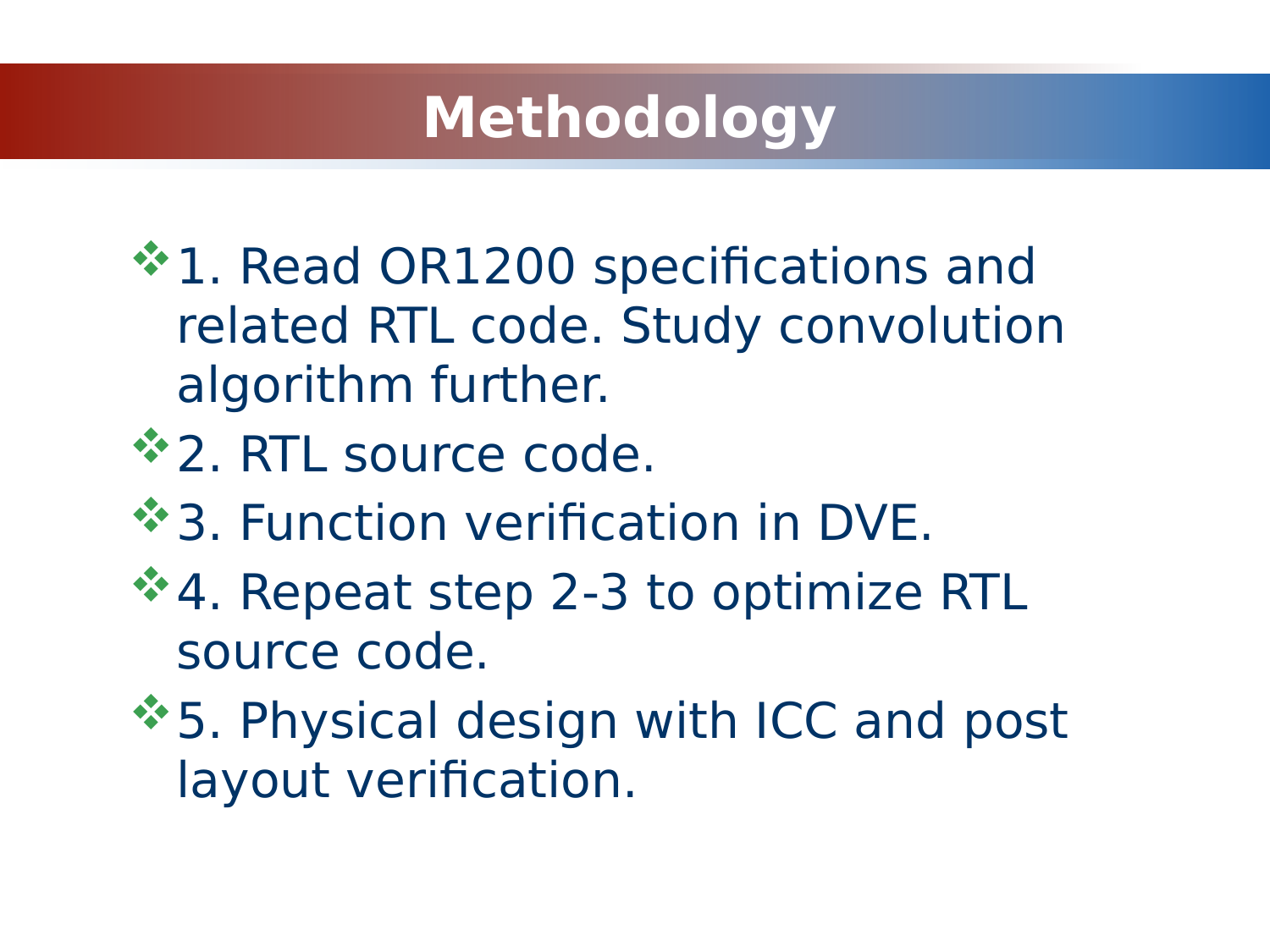

# Methodology
1. Read OR1200 specifications and related RTL code. Study convolution algorithm further.
2. RTL source code.
3. Function verification in DVE.
4. Repeat step 2-3 to optimize RTL source code.
5. Physical design with ICC and post layout verification.